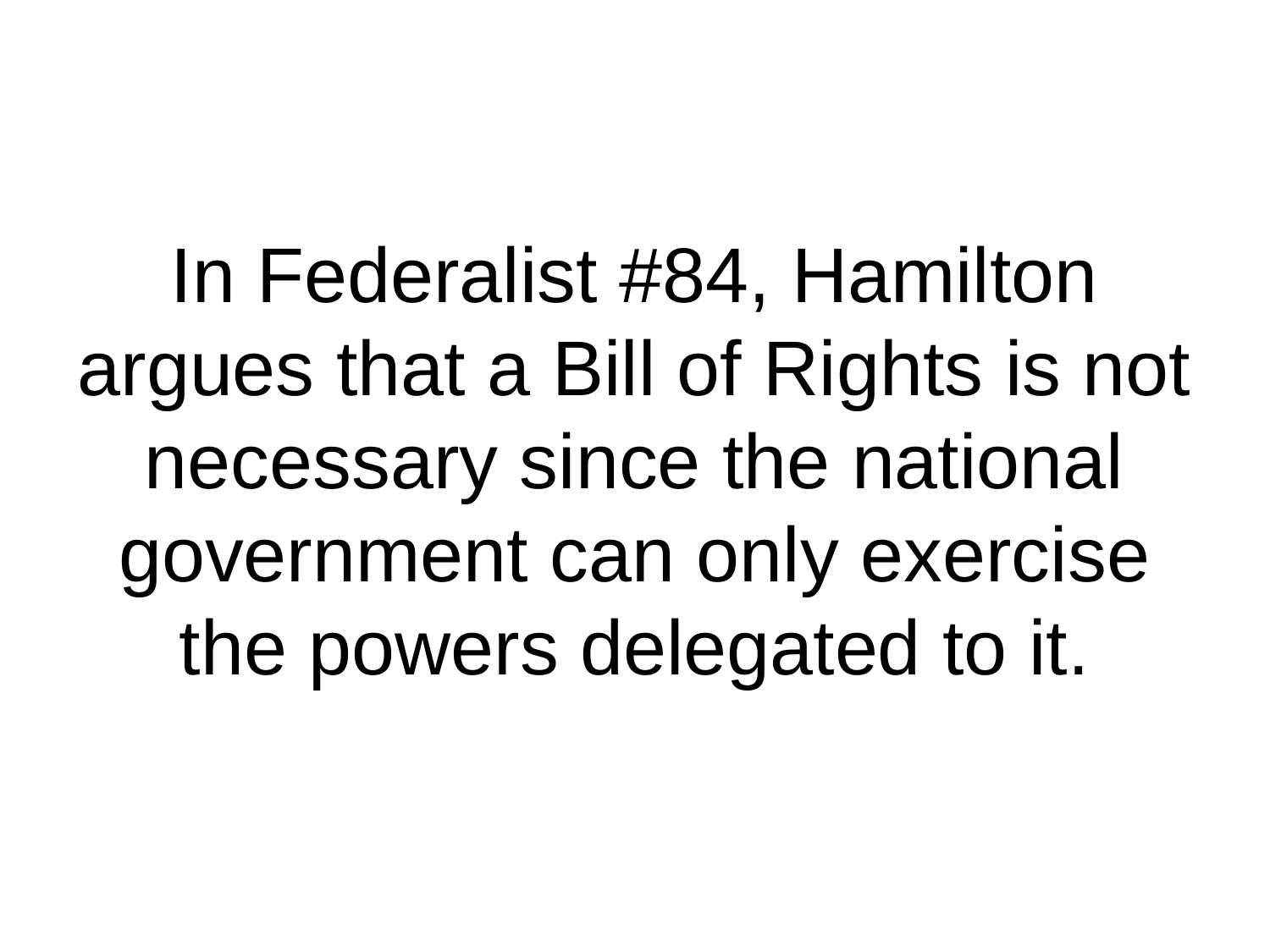

# In Federalist #84, Hamilton argues that a Bill of Rights is not necessary since the national government can only exercise the powers delegated to it.